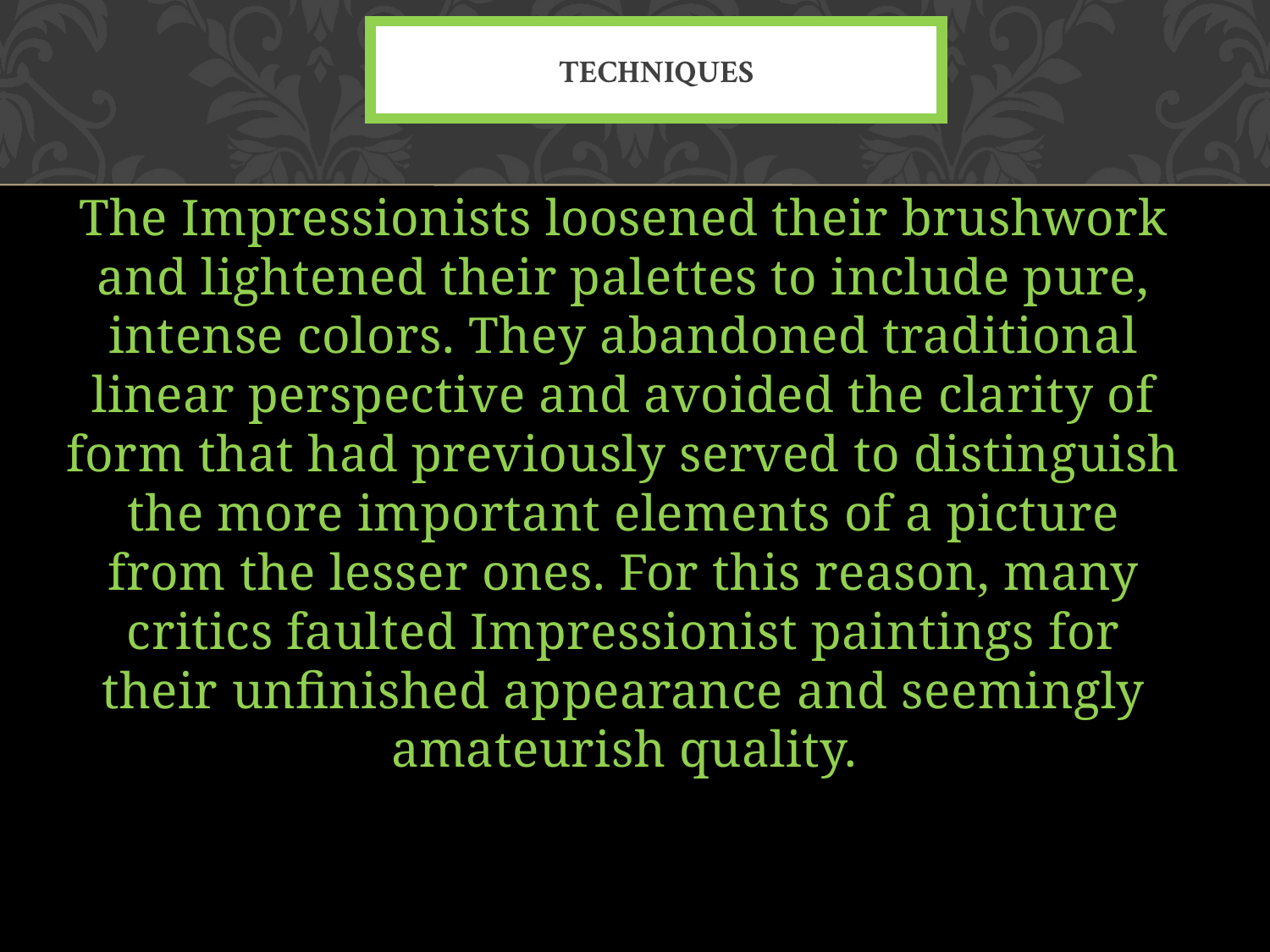

# Techniques
The Impressionists loosened their brushwork and lightened their palettes to include pure, intense colors. They abandoned traditional linear perspective and avoided the clarity of form that had previously served to distinguish the more important elements of a picture from the lesser ones. For this reason, many critics faulted Impressionist paintings for their unfinished appearance and seemingly amateurish quality.